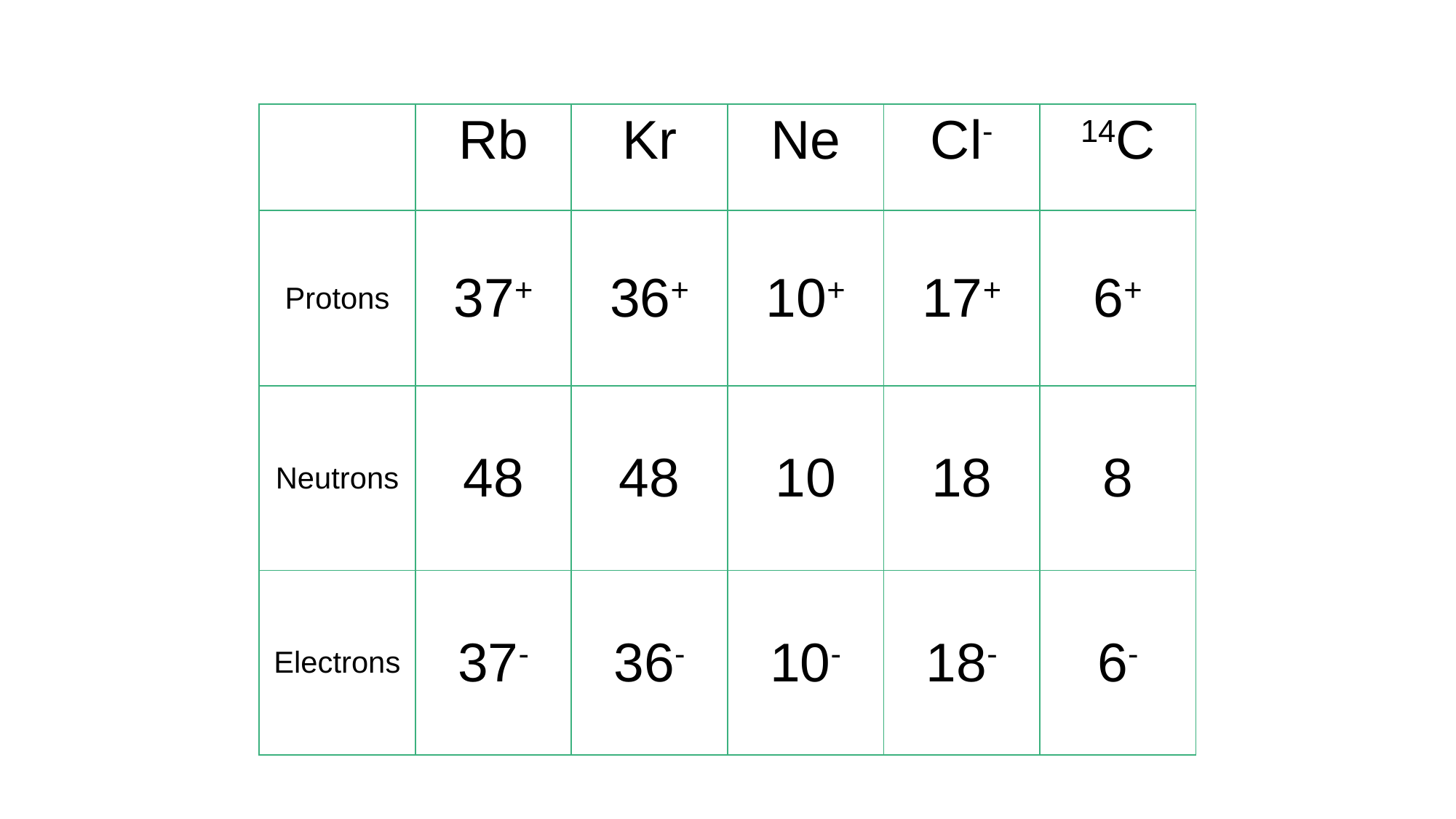

|  | Rb | Kr | Ne | Cl- | 14C |
| --- | --- | --- | --- | --- | --- |
| Protons | 37+ | 36+ | 10+ | 17+ | 6+ |
| Neutrons | 48 | 48 | 10 | 18 | 8 |
| Electrons | 37- | 36- | 10- | 18- | 6- |